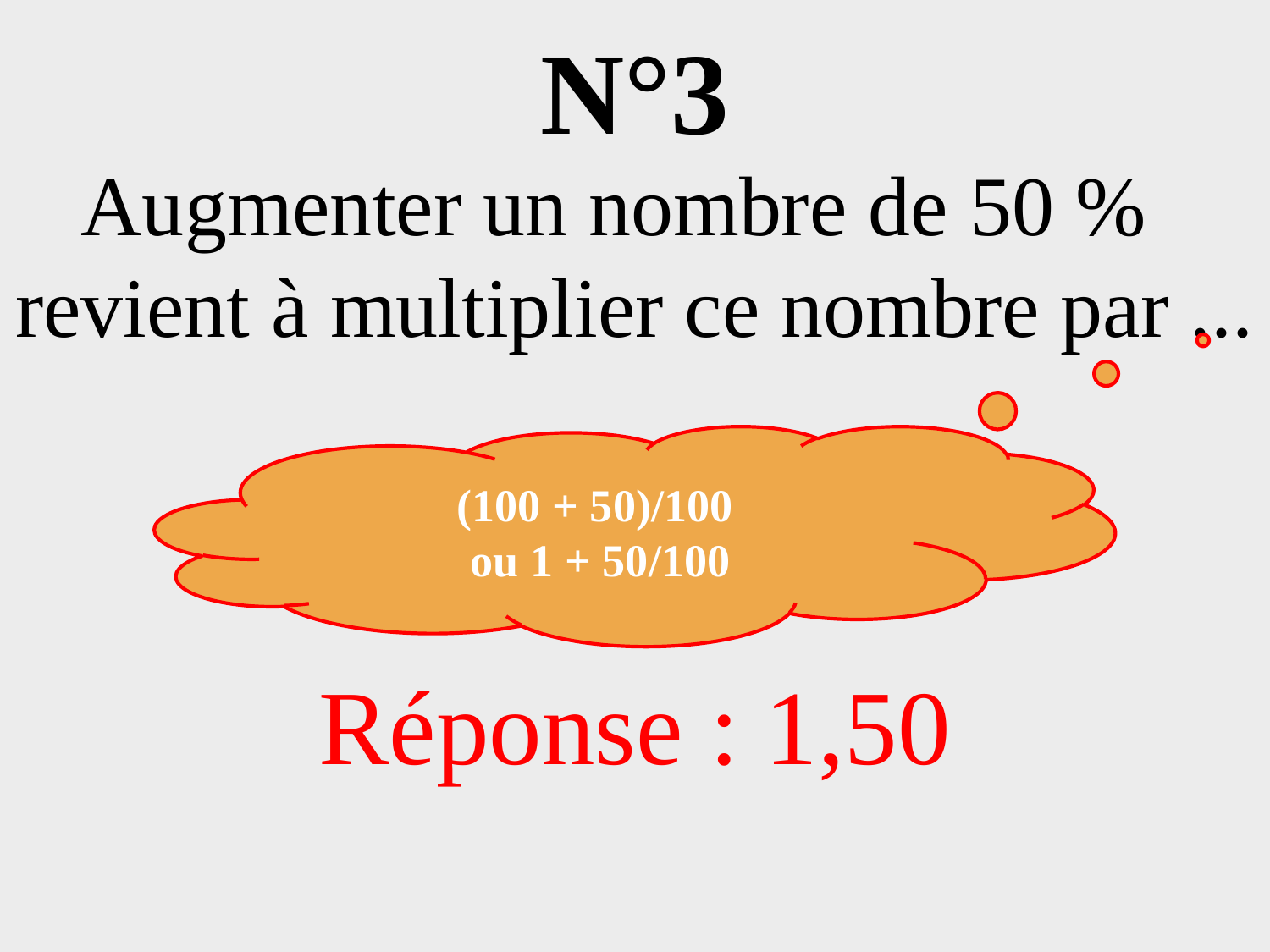

# N°3
Augmenter un nombre de 50 %
revient à multiplier ce nombre par ...

Réponse : 1,50

(100 + 50)/100
ou 1 + 50/100